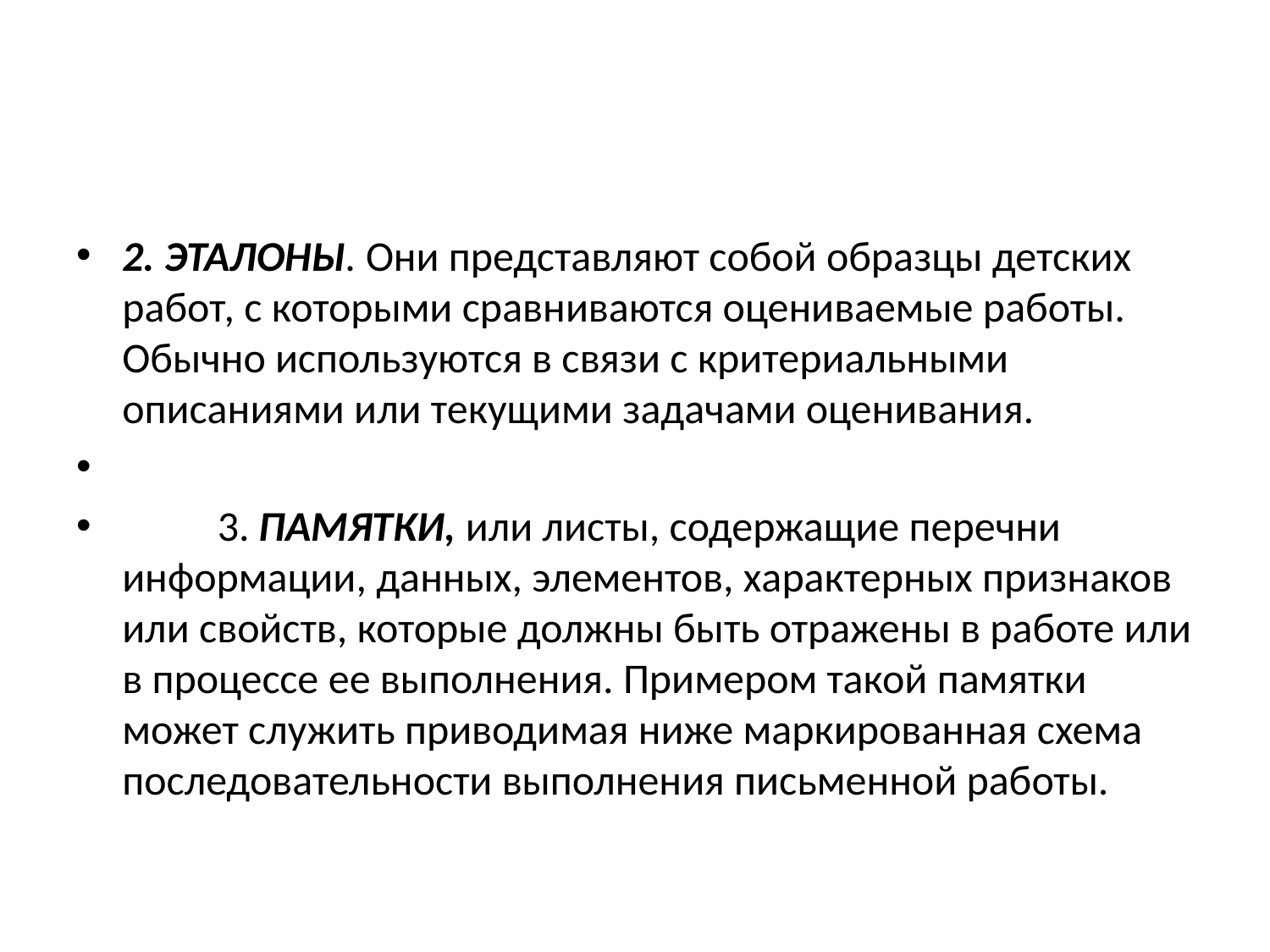

#
2. Эталоны. Они представляют собой образцы детских работ, с которыми сравниваются оцениваемые работы. Обычно используются в связи с критериальными описаниями или текущими задачами оценивания.

	3. Памятки, или листы, содержащие перечни информации, данных, элементов, характерных признаков или свойств, которые должны быть отражены в работе или в процессе ее выполнения. Примером такой памятки может служить приводимая ниже маркированная схема последовательности выполнения письменной работы.